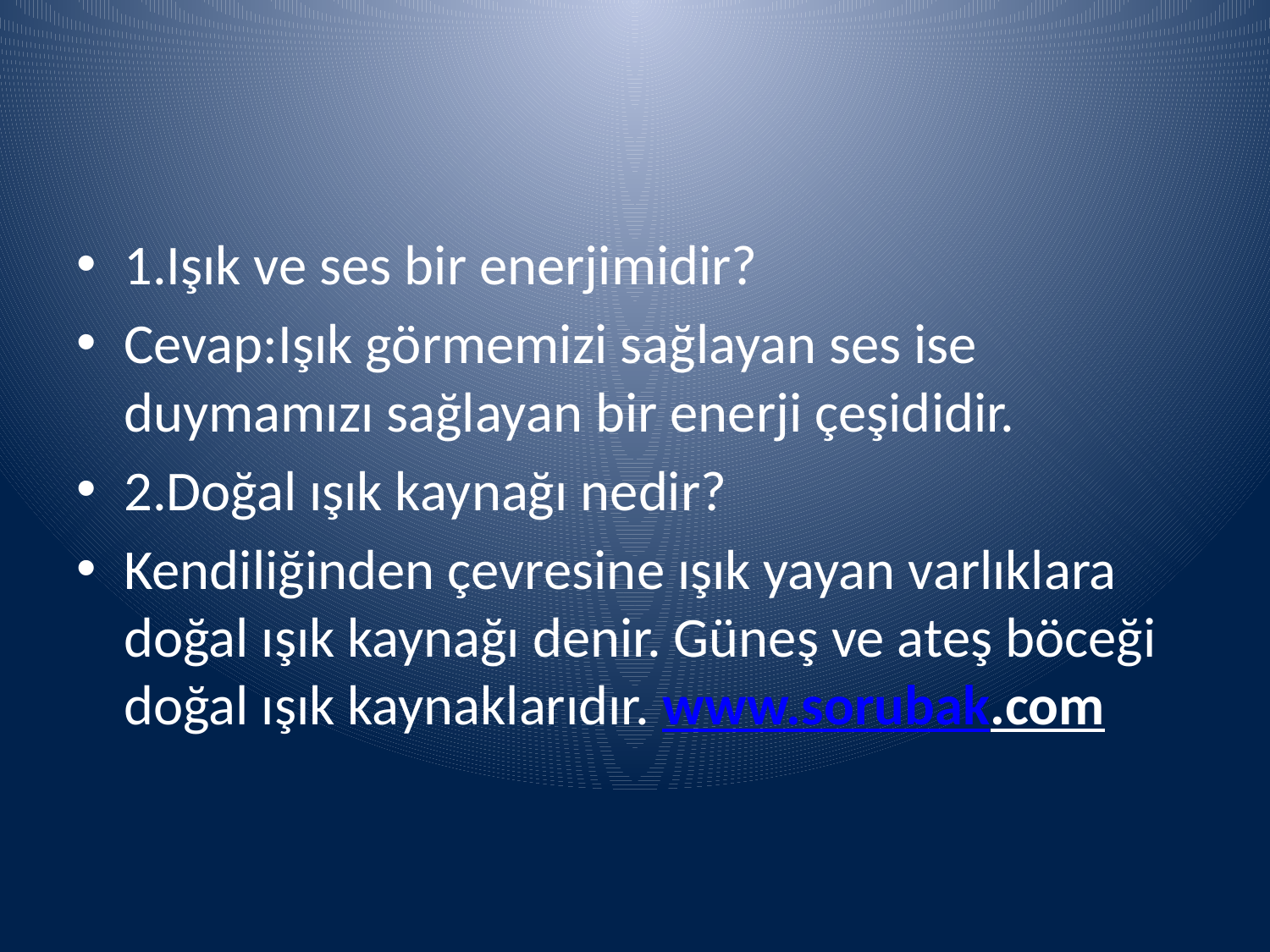

1.Işık ve ses bir enerjimidir?
Cevap:Işık görmemizi sağlayan ses ise duymamızı sağlayan bir enerji çeşididir.
2.Doğal ışık kaynağı nedir?
Kendiliğinden çevresine ışık yayan varlıklara doğal ışık kaynağı denir. Güneş ve ateş böceği doğal ışık kaynaklarıdır. www.sorubak.com